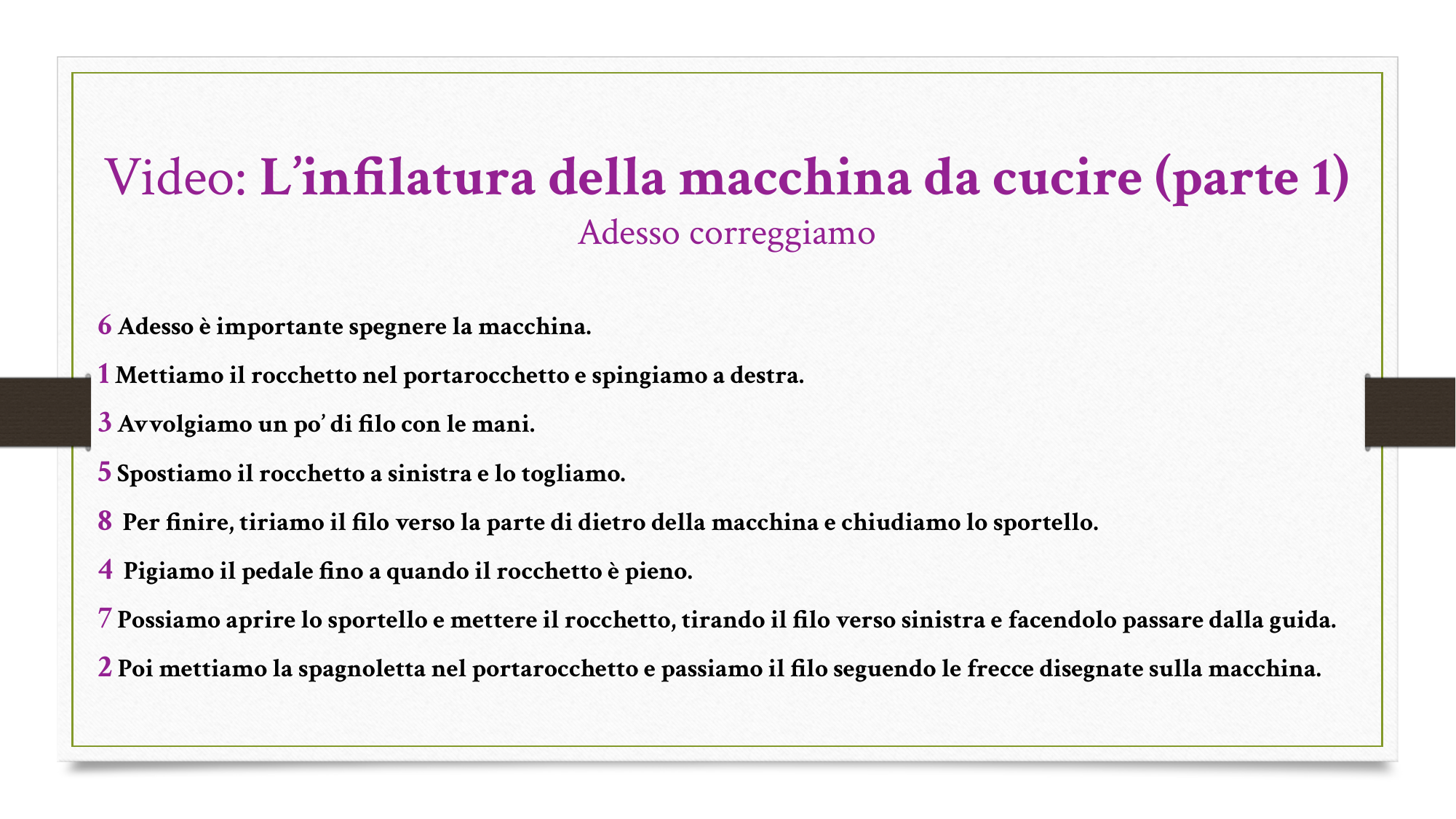

# Video: L’infilatura della macchina da cucire (parte 1) Adesso correggiamo
6 Adesso è importante spegnere la macchina.
1 Mettiamo il rocchetto nel portarocchetto e spingiamo a destra.
3 Avvolgiamo un po’ di filo con le mani.
5 Spostiamo il rocchetto a sinistra e lo togliamo.
8  Per finire, tiriamo il filo verso la parte di dietro della macchina e chiudiamo lo sportello.
4  Pigiamo il pedale fino a quando il rocchetto è pieno.
7 Possiamo aprire lo sportello e mettere il rocchetto, tirando il filo verso sinistra e facendolo passare dalla guida.
2 Poi mettiamo la spagnoletta nel portarocchetto e passiamo il filo seguendo le frecce disegnate sulla macchina.